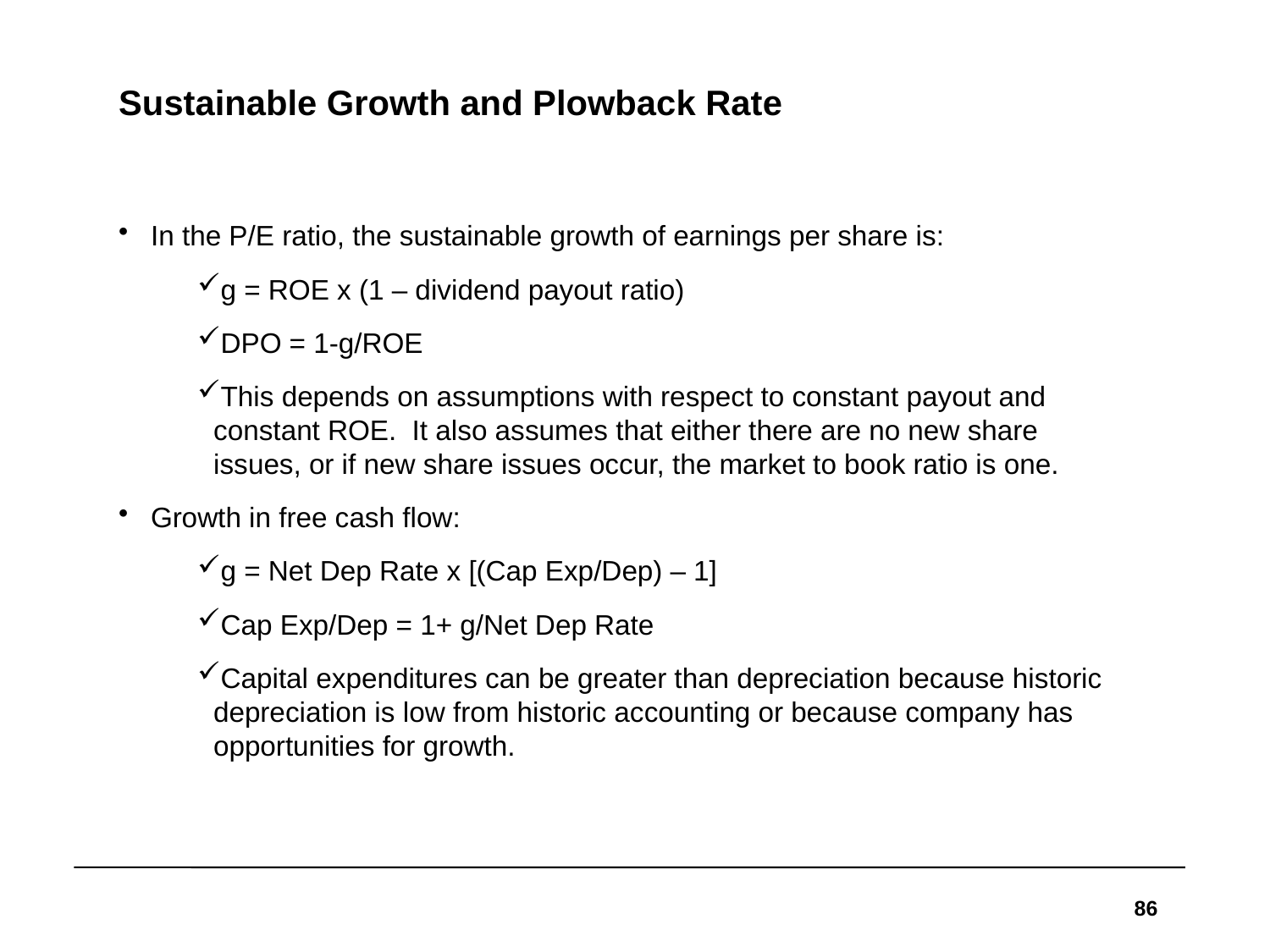

# Sustainable Growth and Plowback Rate
In the P/E ratio, the sustainable growth of earnings per share is:
g = ROE x (1 – dividend payout ratio)
DPO = 1-g/ROE
This depends on assumptions with respect to constant payout and constant ROE.  It also assumes that either there are no new share issues, or if new share issues occur, the market to book ratio is one.
Growth in free cash flow:
g = Net Dep Rate x [(Cap Exp/Dep) – 1]
Cap Exp/Dep = 1+ g/Net Dep Rate
Capital expenditures can be greater than depreciation because historic depreciation is low from historic accounting or because company has opportunities for growth.